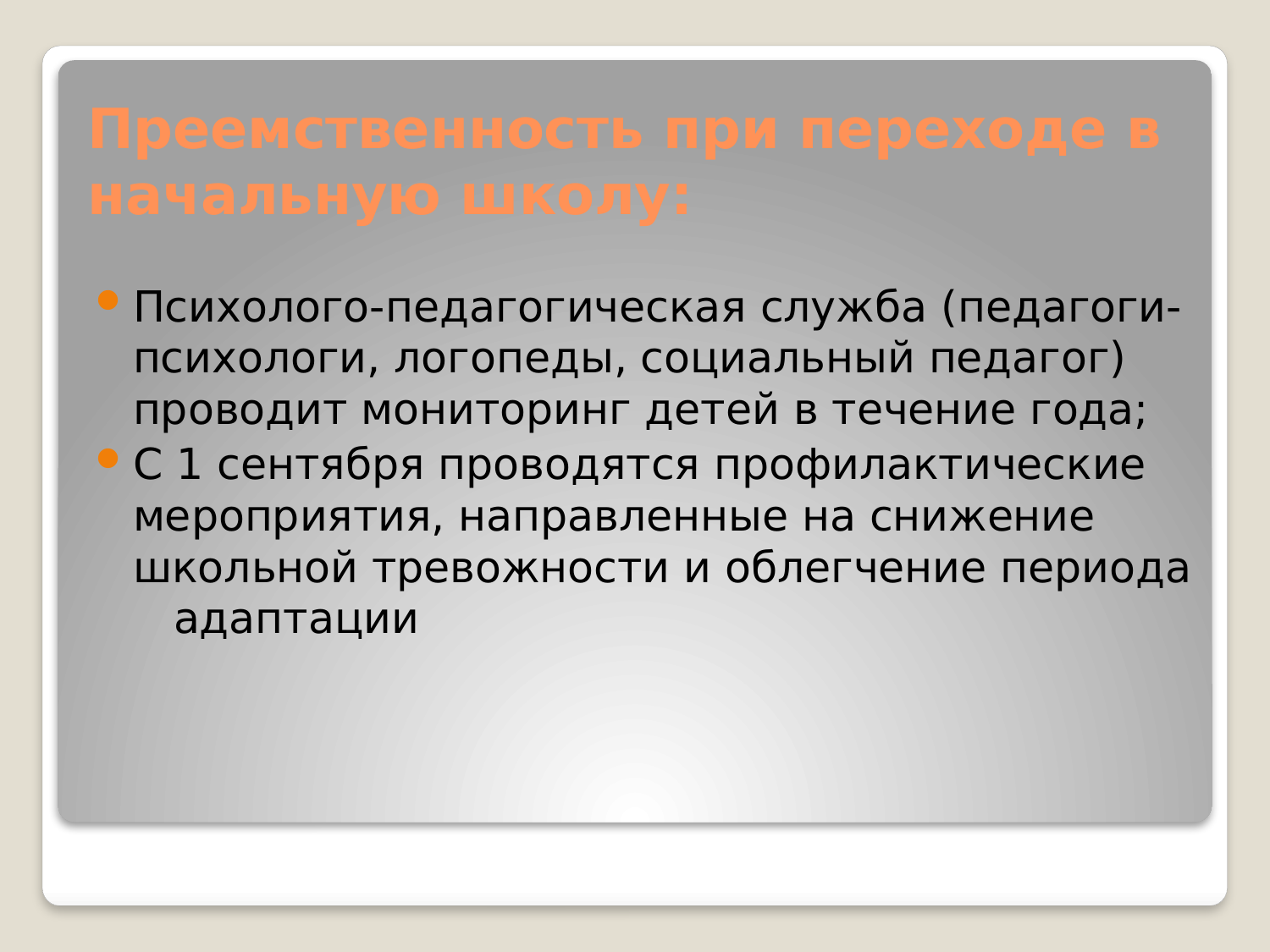

Преемственность при переходе в начальную школу:
Психолого-педагогическая служба (педагоги-психологи, логопеды, социальный педагог) проводит мониторинг детей в течение года;
С 1 сентября проводятся профилактические мероприятия, направленные на снижение      школьной тревожности и облегчение периода    адаптации